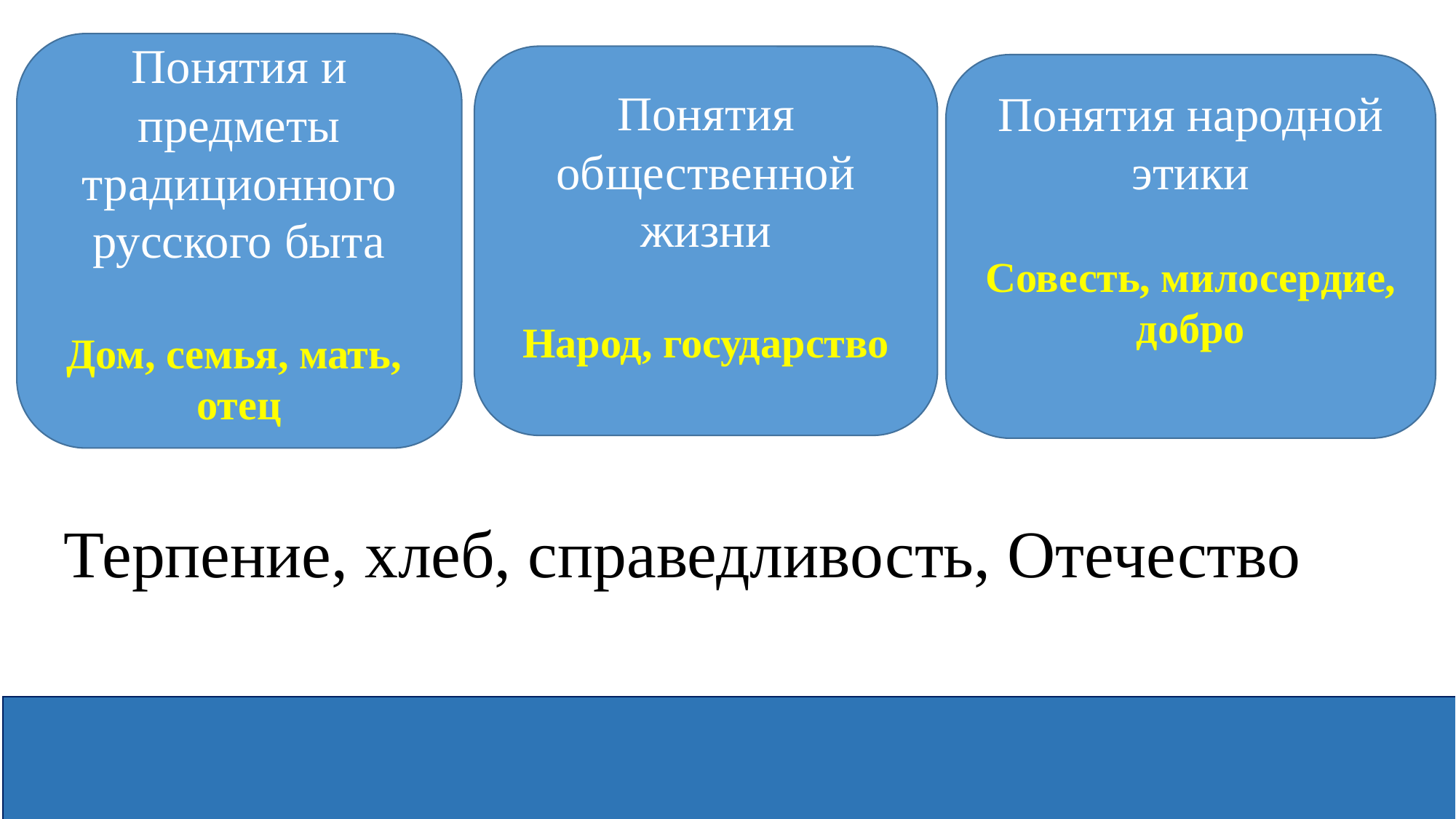

Понятия и предметы традиционного русского быта

Дом, семья, мать,
отец

Понятия общественной жизни

Народ, государство

Понятия народной этики

Совесть, милосердие, добро

Терпение, хлеб, справедливость, Отечество